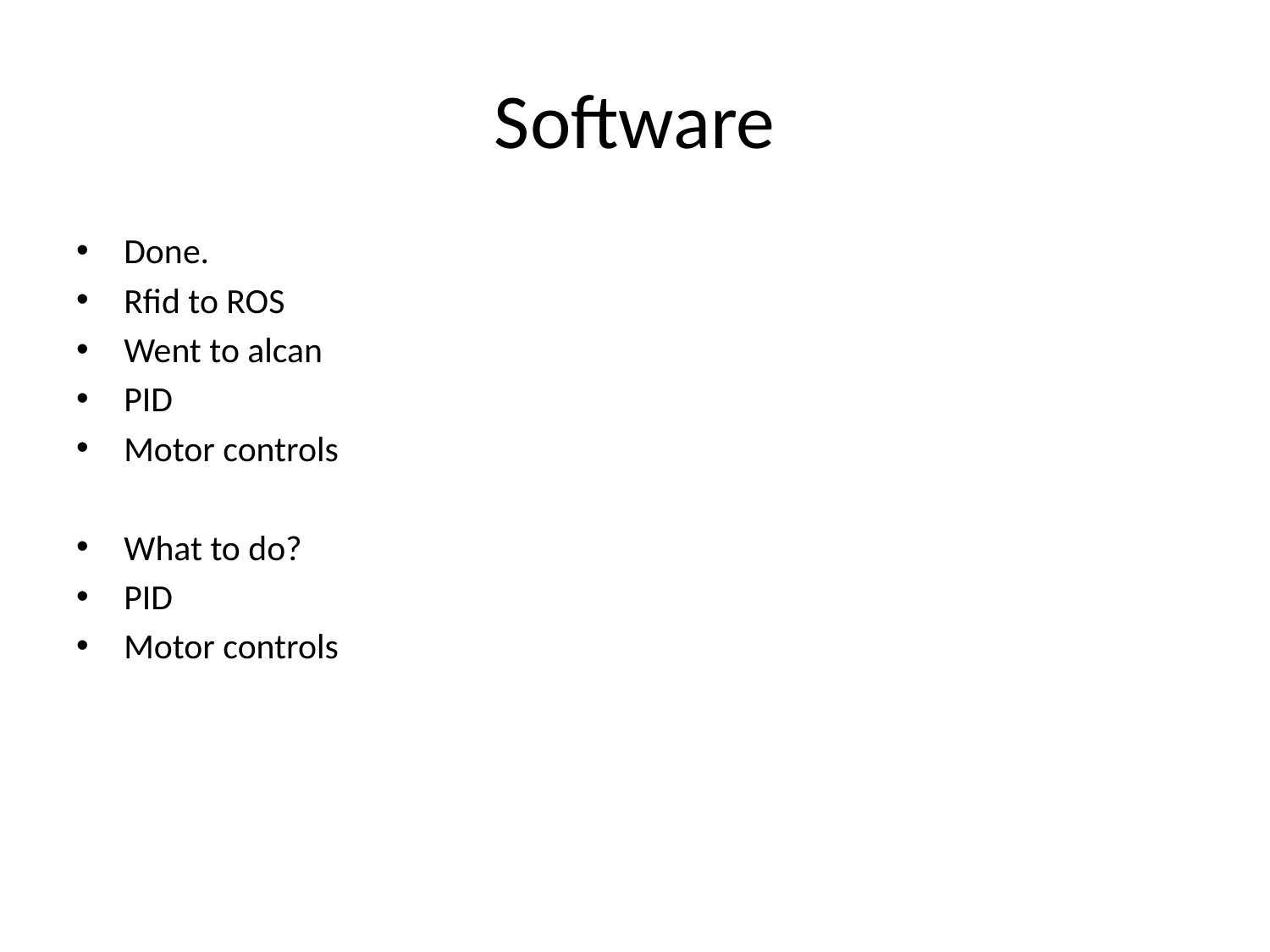

# Software
Done.
Rfid to ROS
Went to alcan
PID
Motor controls

What to do?
PID
Motor controls